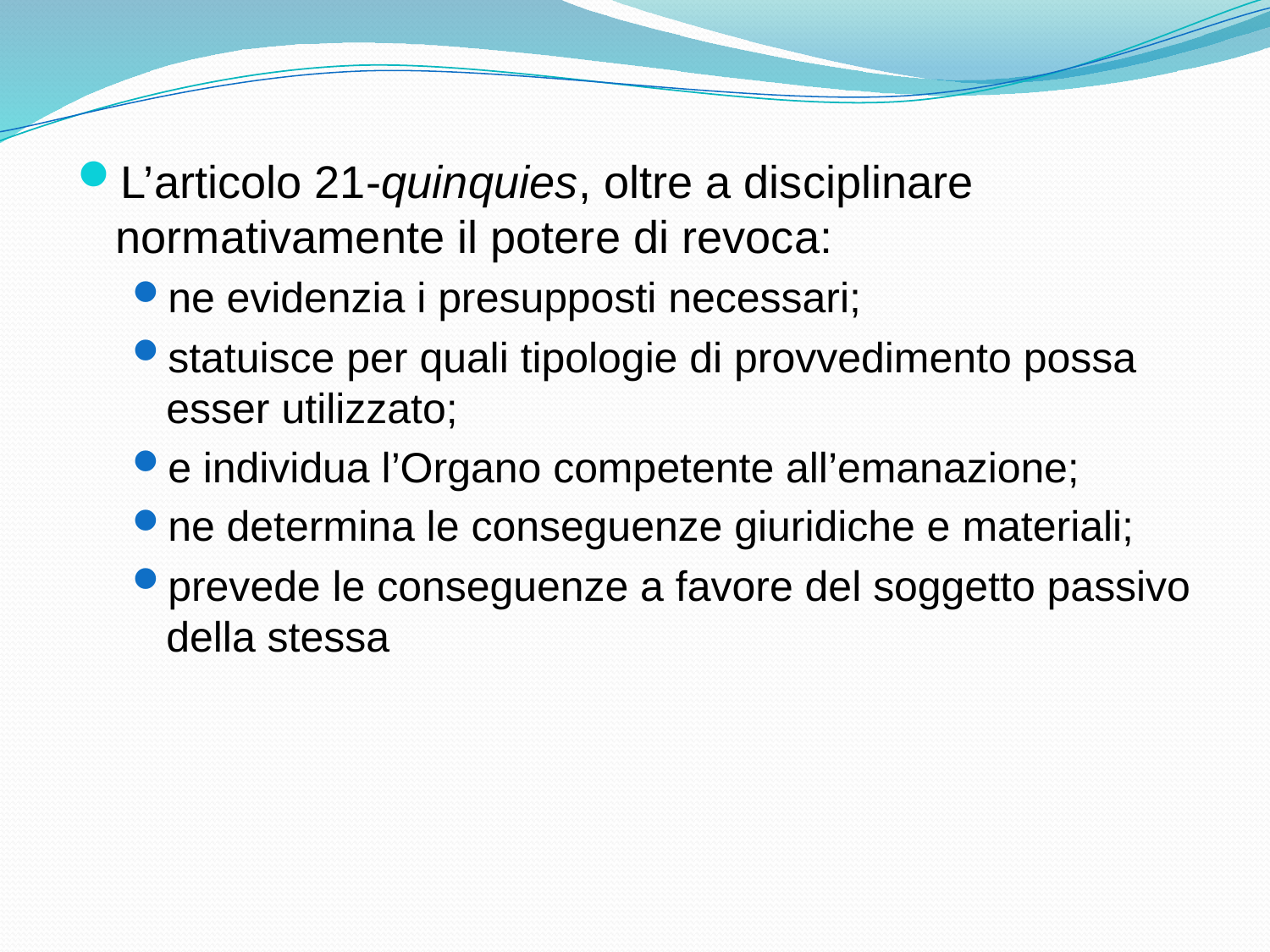

L’articolo 21-quinquies, oltre a disciplinare normativamente il potere di revoca:
ne evidenzia i presupposti necessari;
statuisce per quali tipologie di provvedimento possa esser utilizzato;
e individua l’Organo competente all’emanazione;
ne determina le conseguenze giuridiche e materiali;
prevede le conseguenze a favore del soggetto passivo della stessa